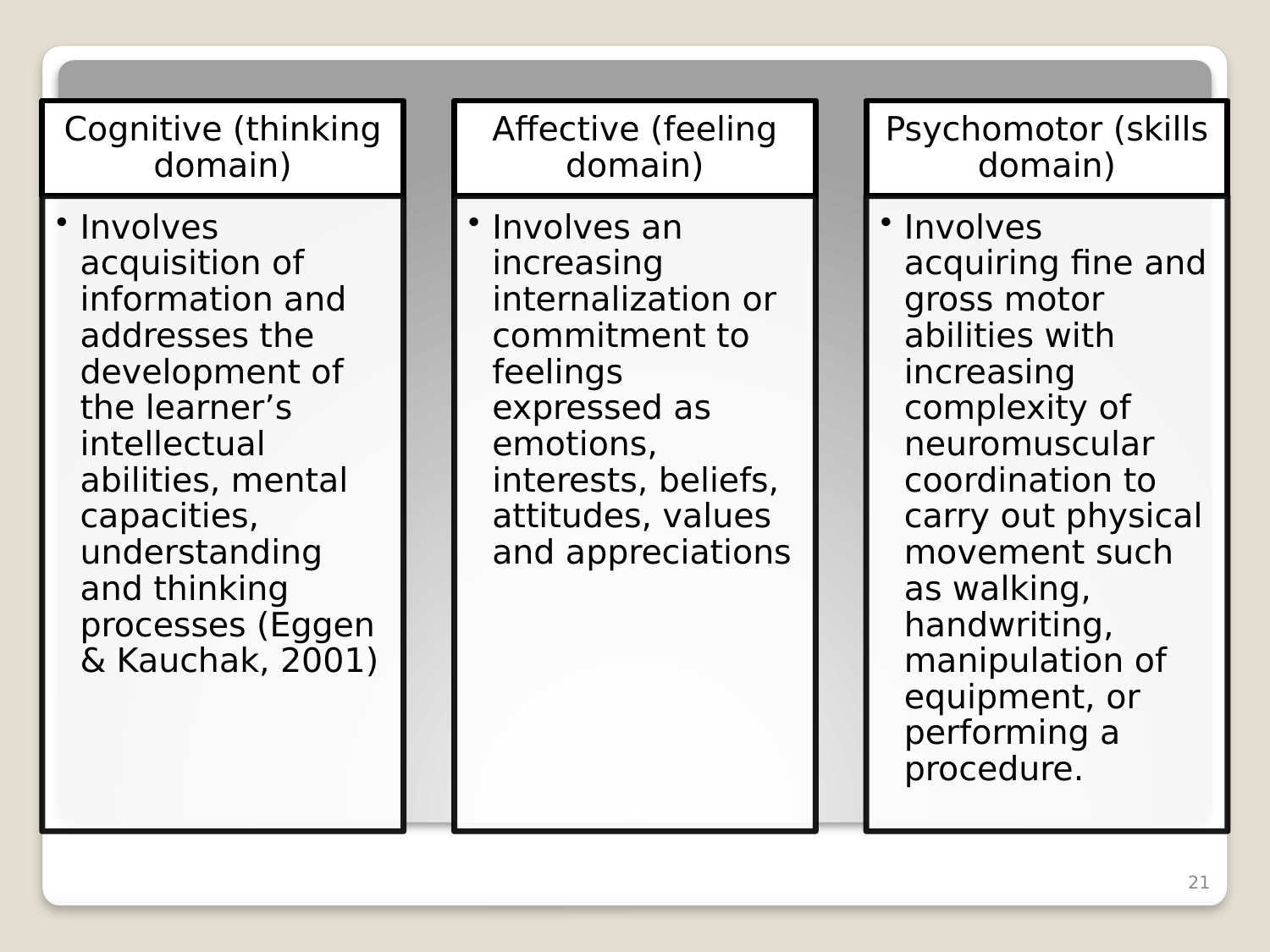

Cognitive (thinking domain)
Involves acquisition of information and addresses the development of the learner’s intellectual abilities, mental capacities, understanding and thinking processes (Eggen & Kauchak, 2001)
Affective (feeling domain)
Involves an increasing internalization or commitment to feelings expressed as emotions, interests, beliefs, attitudes, values and appreciations
Psychomotor (skills domain)
Involves acquiring fine and gross motor abilities with increasing complexity of neuromuscular coordination to carry out physical movement such as walking, handwriting, manipulation of equipment, or performing a procedure.
21